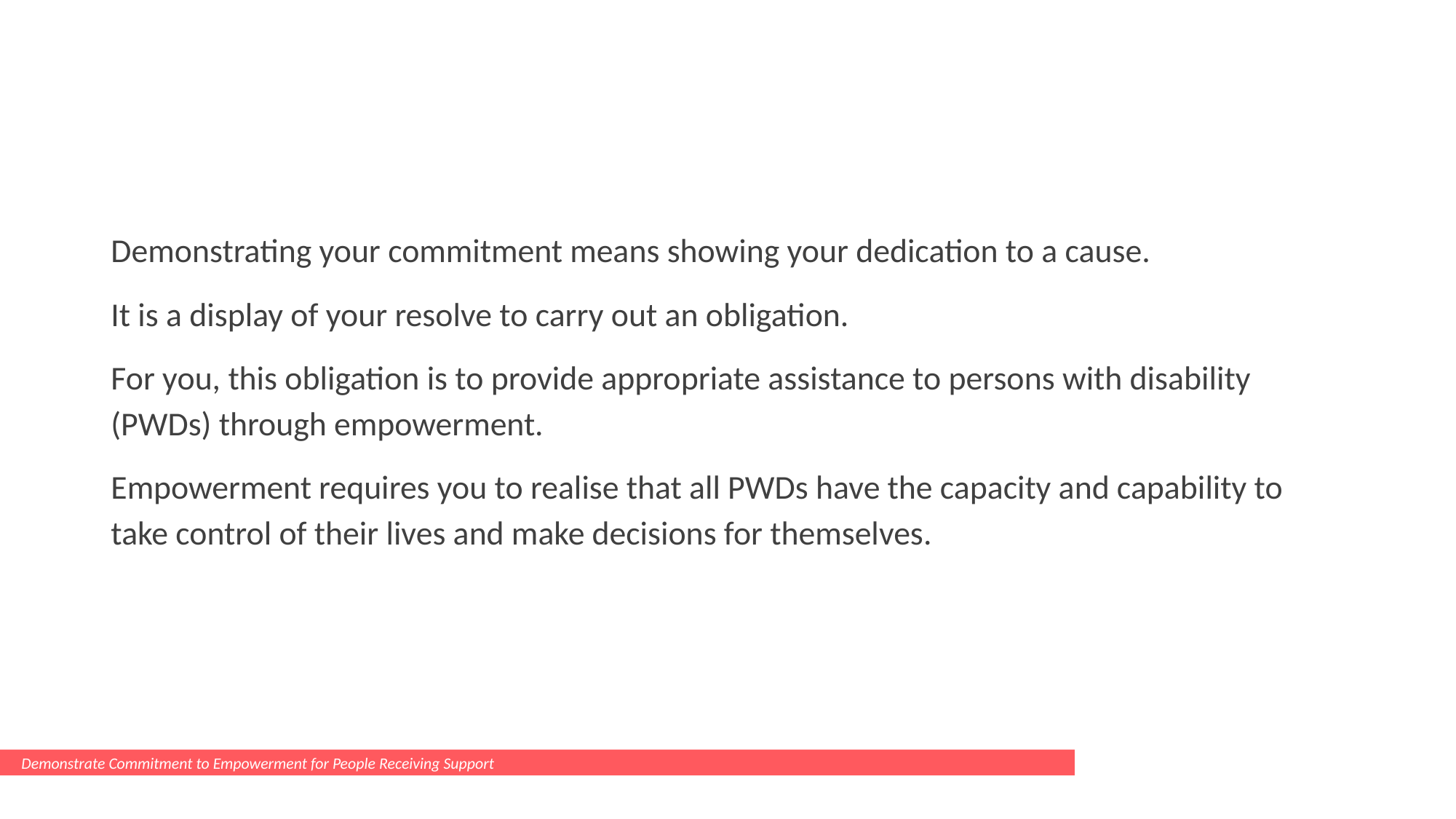

#
Demonstrating your commitment means showing your dedication to a cause.
It is a display of your resolve to carry out an obligation.
For you, this obligation is to provide appropriate assistance to persons with disability (PWDs) through empowerment.
Empowerment requires you to realise that all PWDs have the capacity and capability to take control of their lives and make decisions for themselves.
Demonstrate Commitment to Empowerment for People Receiving Support